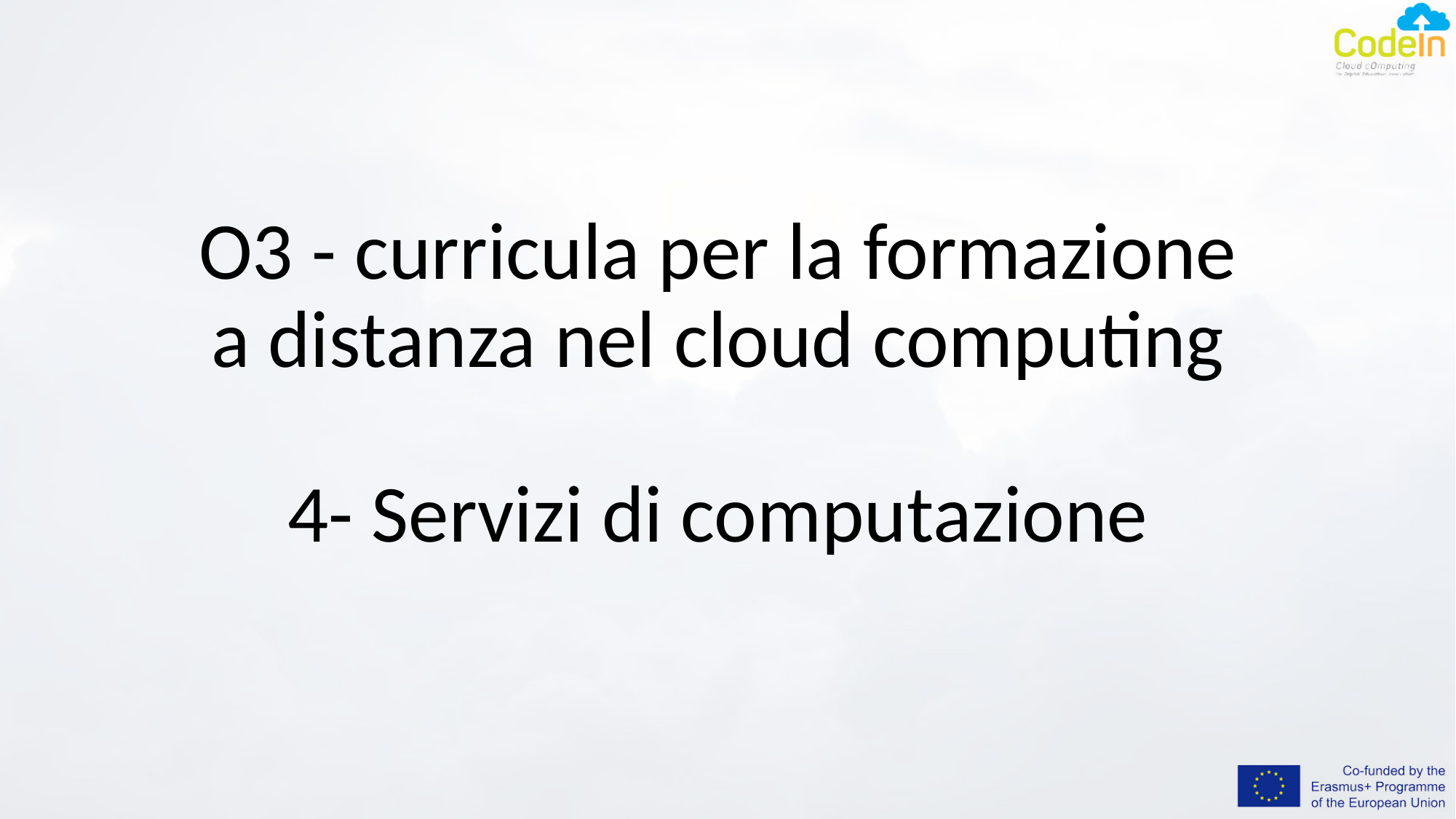

# O3 - curricula per la formazione a distanza nel cloud computing 4- Servizi di computazione